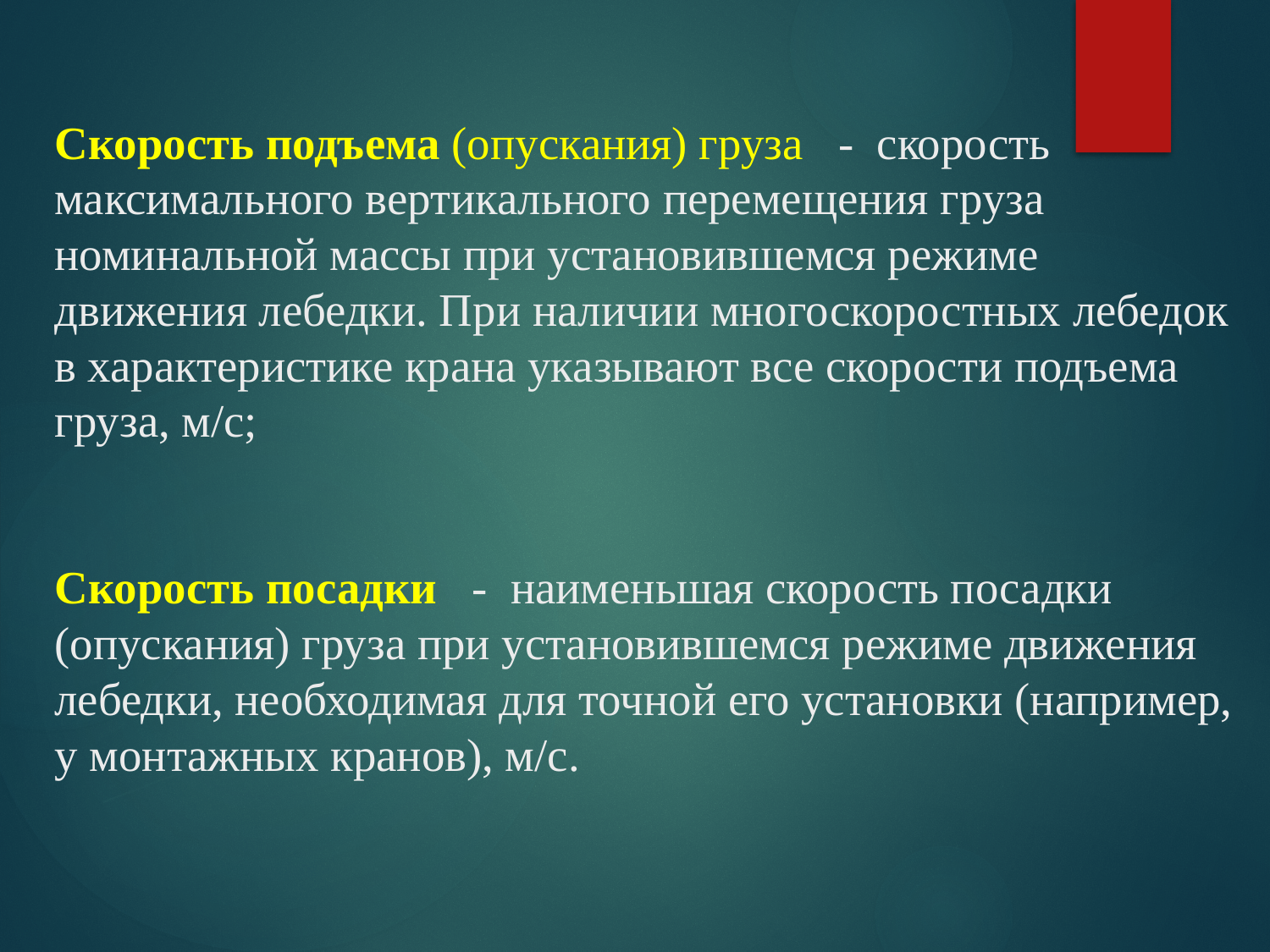

# Скорость подъема (опускания) груза   -  скорость максимального вертикального перемещения груза номинальной массы при установившемся режиме движения лебедки. При наличии многоскоростных лебедок в характеристике крана указывают все скорости подъема груза, м/с; Скорость посадки   -  наименьшая скорость посадки (опускания) груза при установившемся режиме движения лебедки, необходимая для точной его установки (например, у монтажных кранов), м/с.